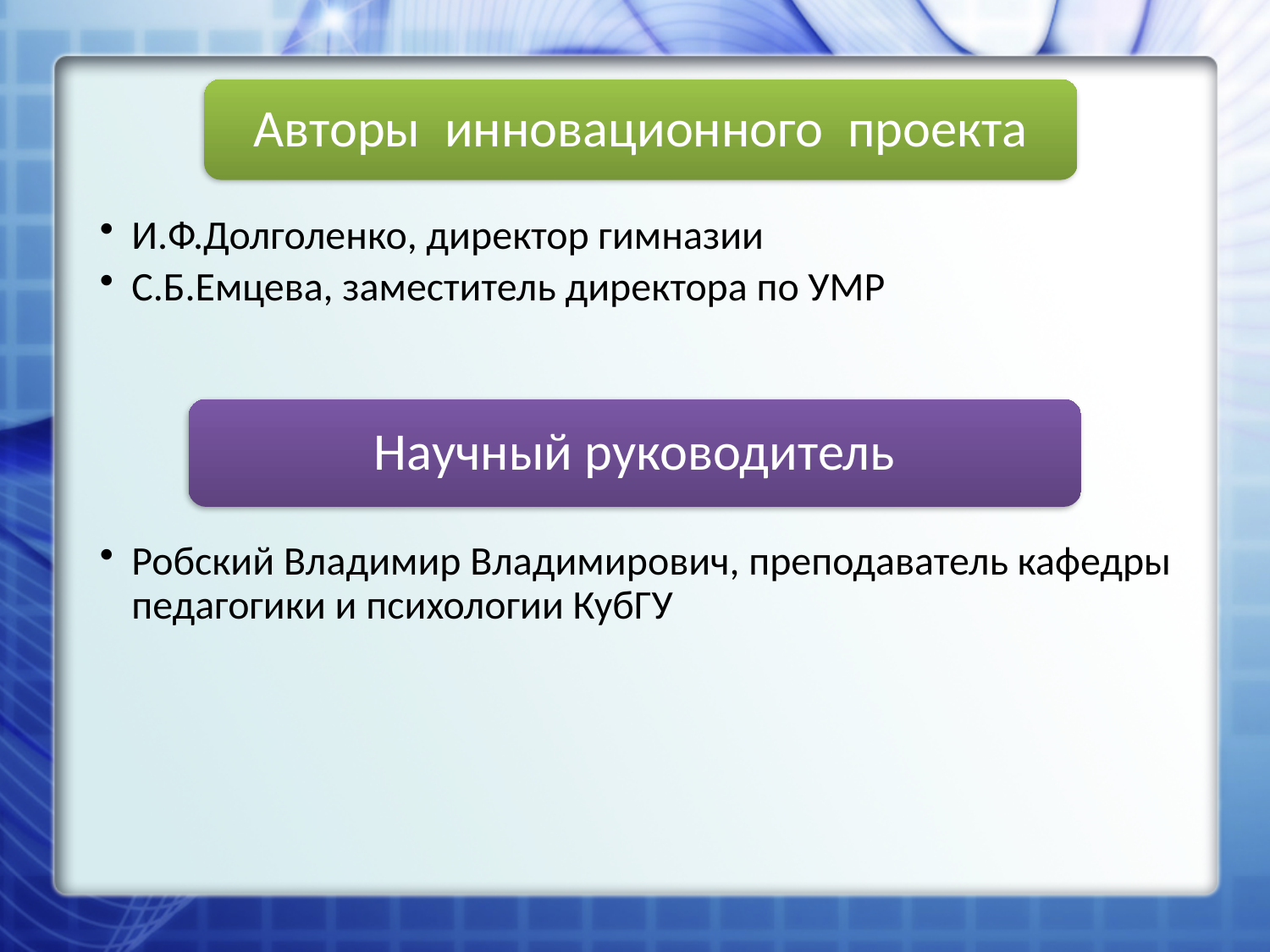

Авторы  инновационного  проекта
И.Ф.Долголенко, директор гимназии
С.Б.Емцева, заместитель директора по УМР
Научный руководитель
Робский Владимир Владимирович, преподаватель кафедры педагогики и психологии КубГУ